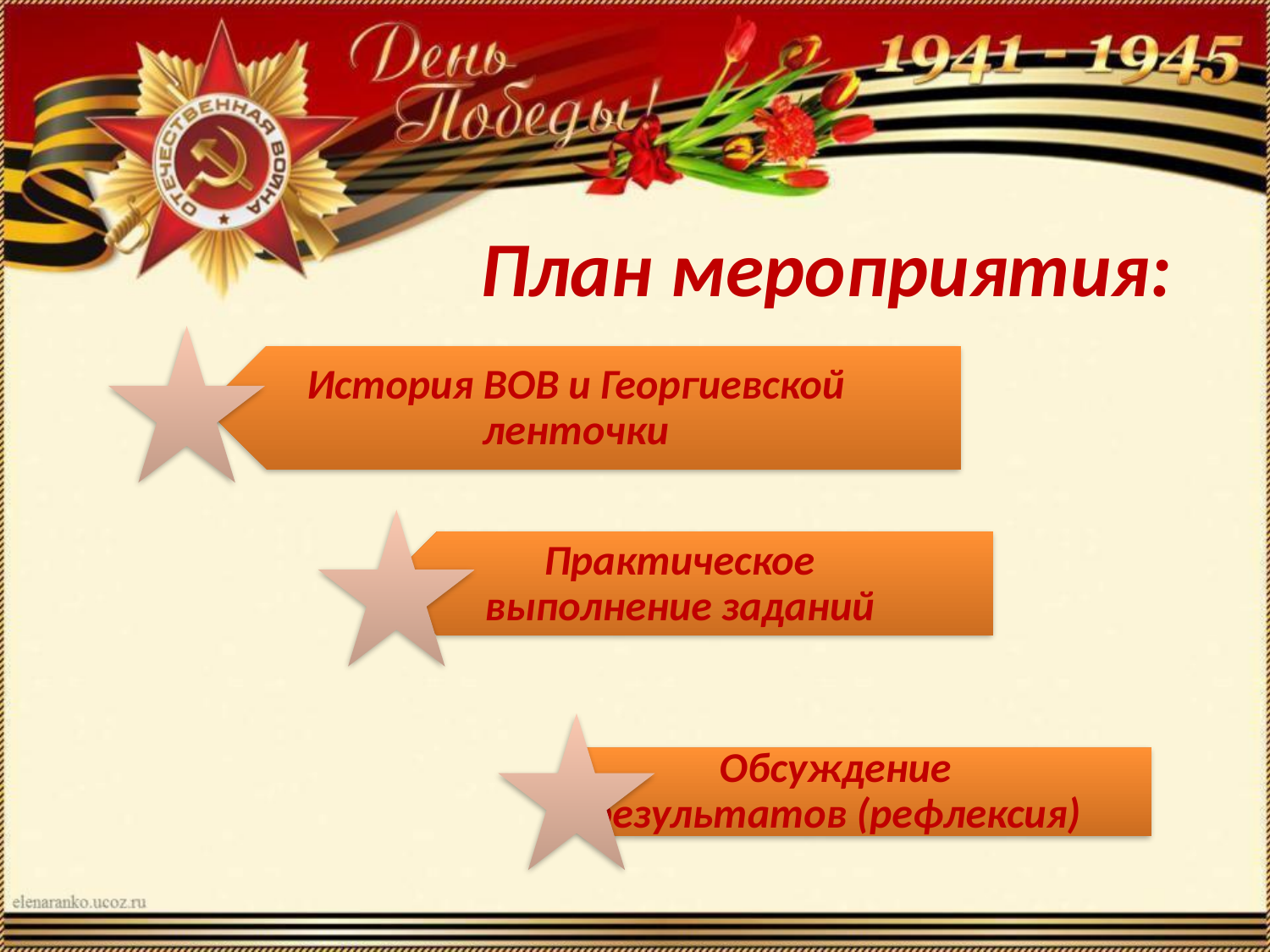

# План мероприятия:
История ВОВ и Георгиевской ленточки
Практическое выполнение заданий
Обсуждение результатов (рефлексия)